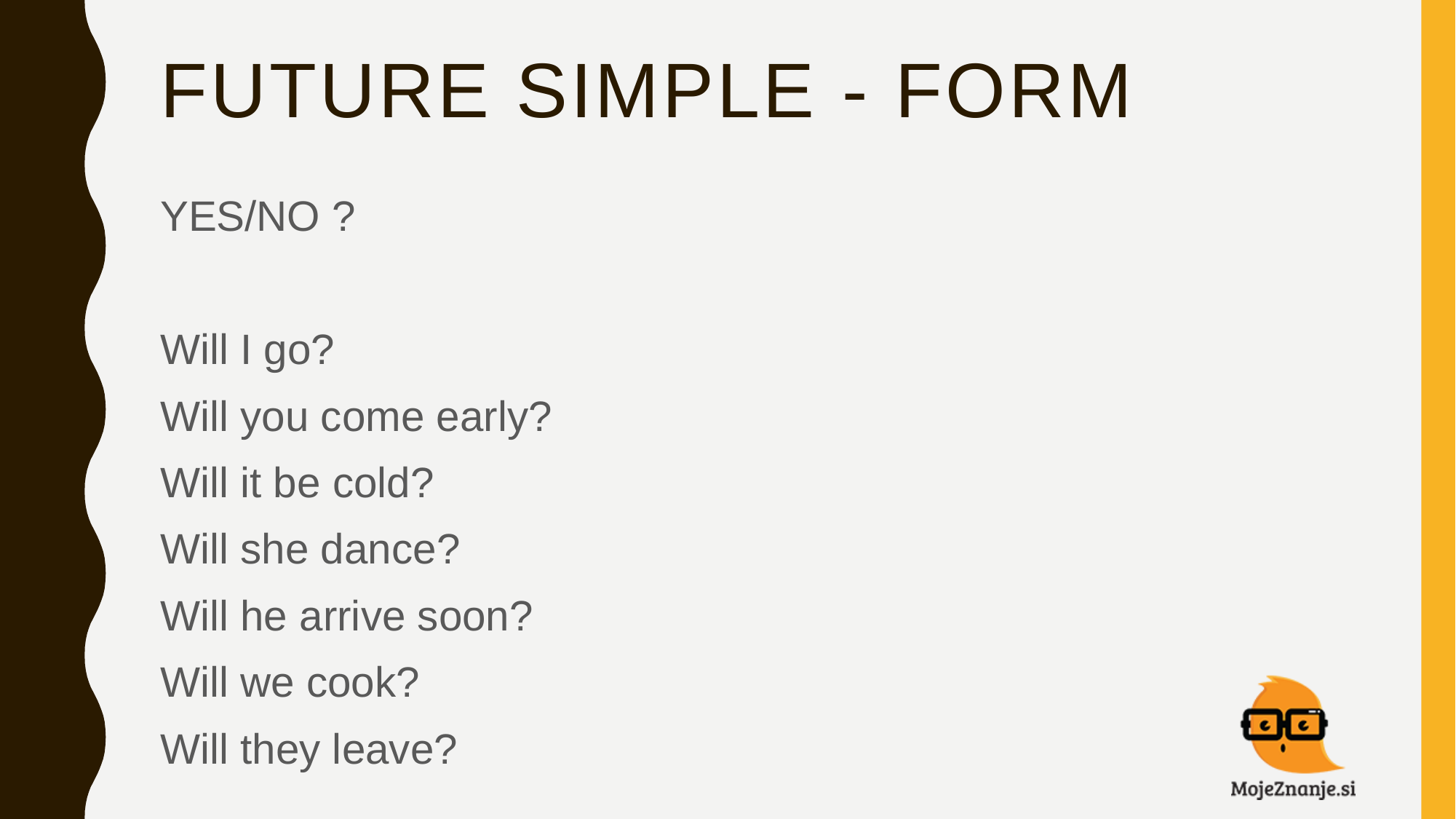

# FUTURE SIMPLE - FORM
YES/NO ?

Will I go?
Will you come early?
Will it be cold?
Will she dance?
Will he arrive soon?
Will we cook?
Will they leave?